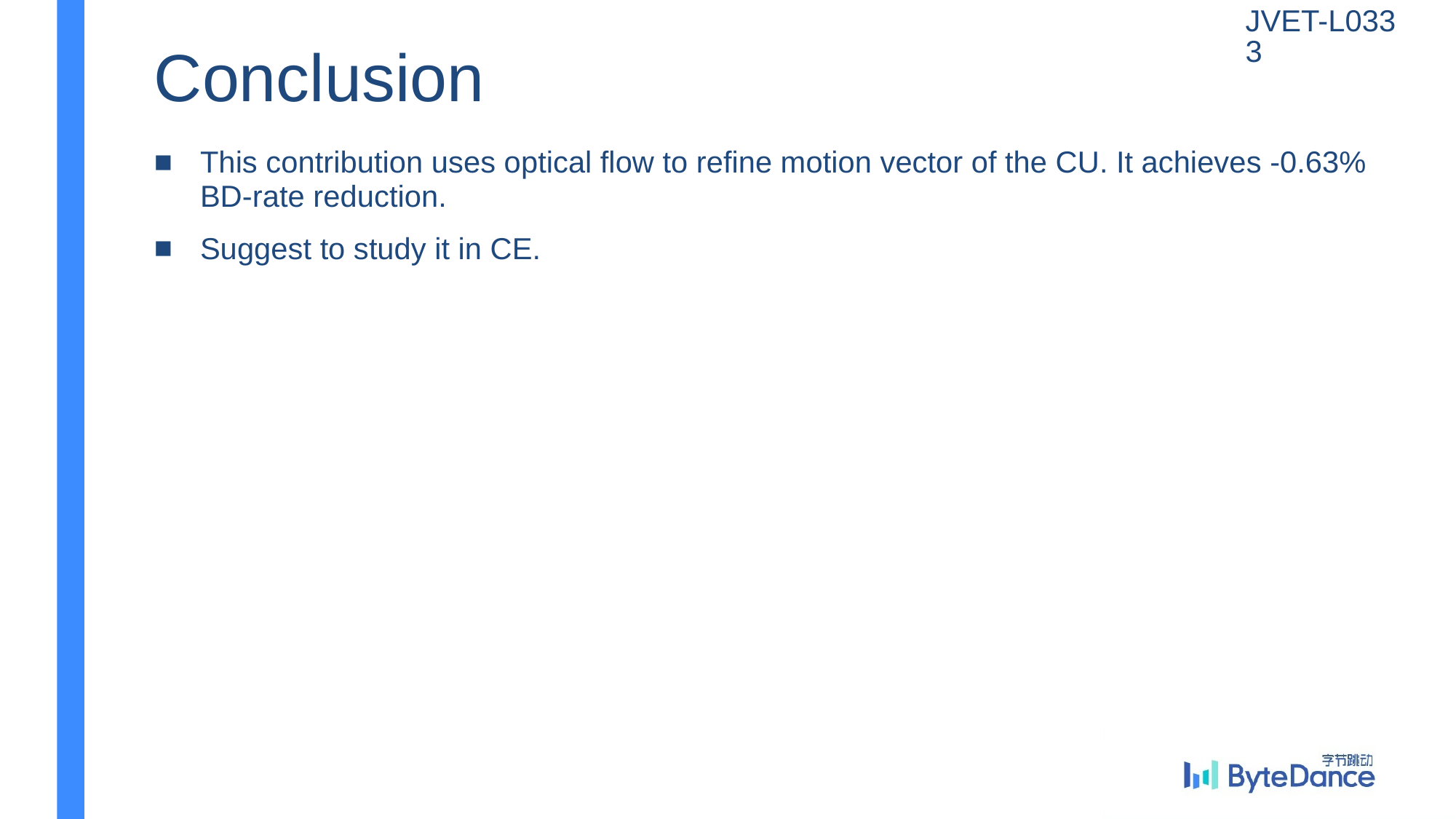

JVET-L0333
# Conclusion
This contribution uses optical flow to refine motion vector of the CU. It achieves -0.63% BD-rate reduction.
Suggest to study it in CE.